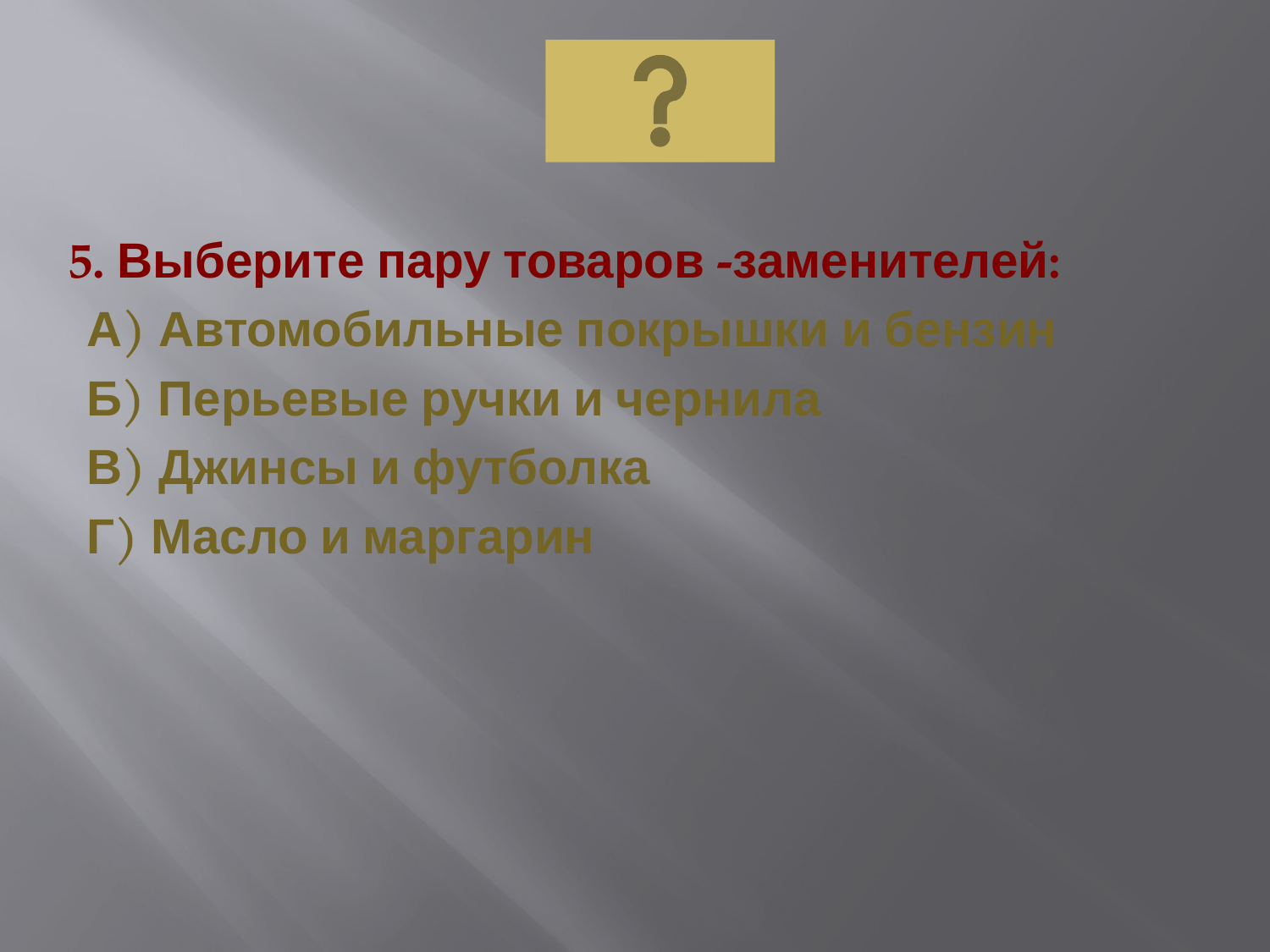

5. Выберите пару товаров -заменителей:
А) Автомобильные покрышки и бензин
Б) Перьевые ручки и чернила
В) Джинсы и футболка
Г) Масло и маргарин